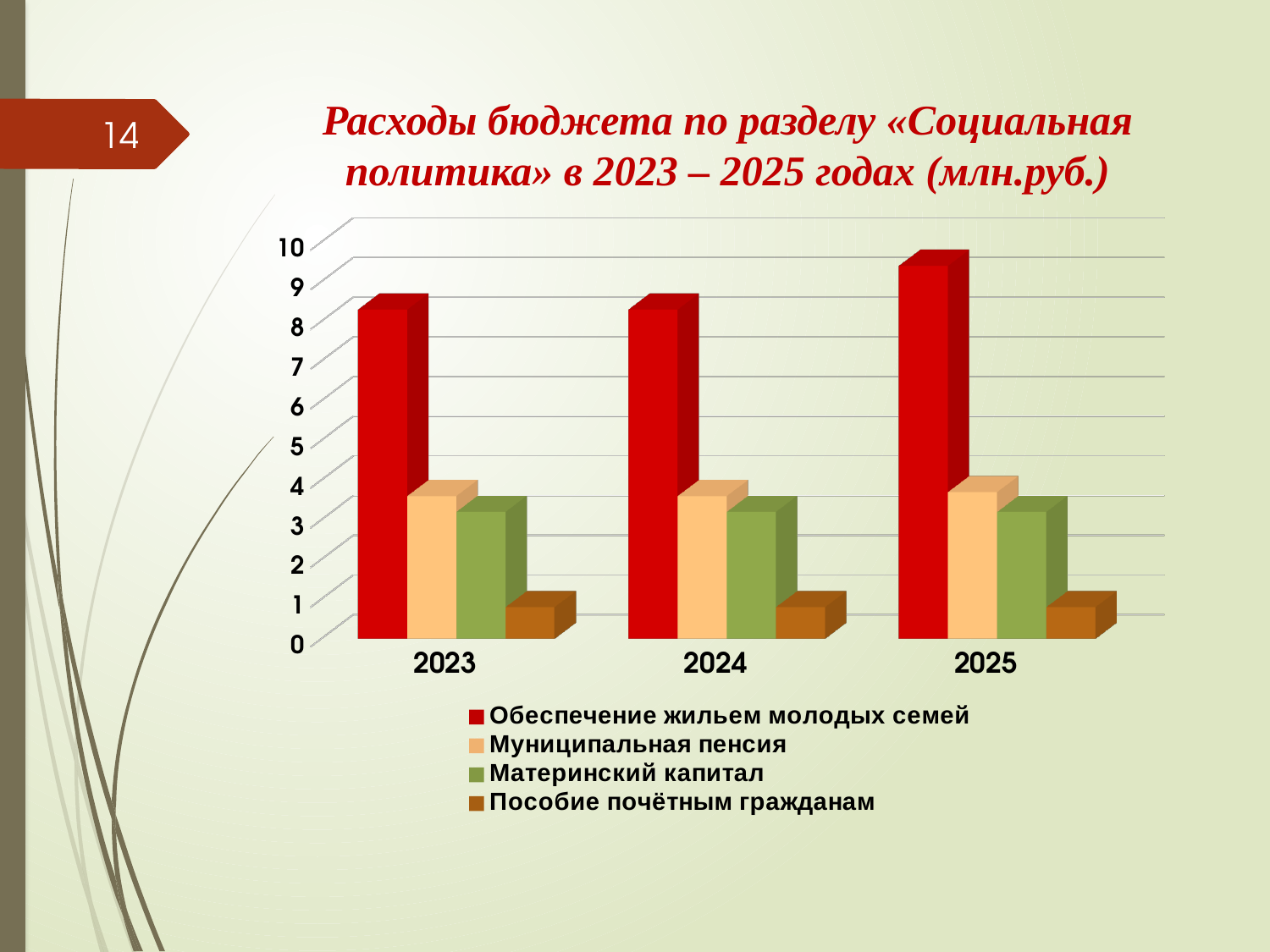

# Расходы бюджета по разделу «Социальная политика» в 2023 – 2025 годах (млн.руб.)
14

[unsupported chart]